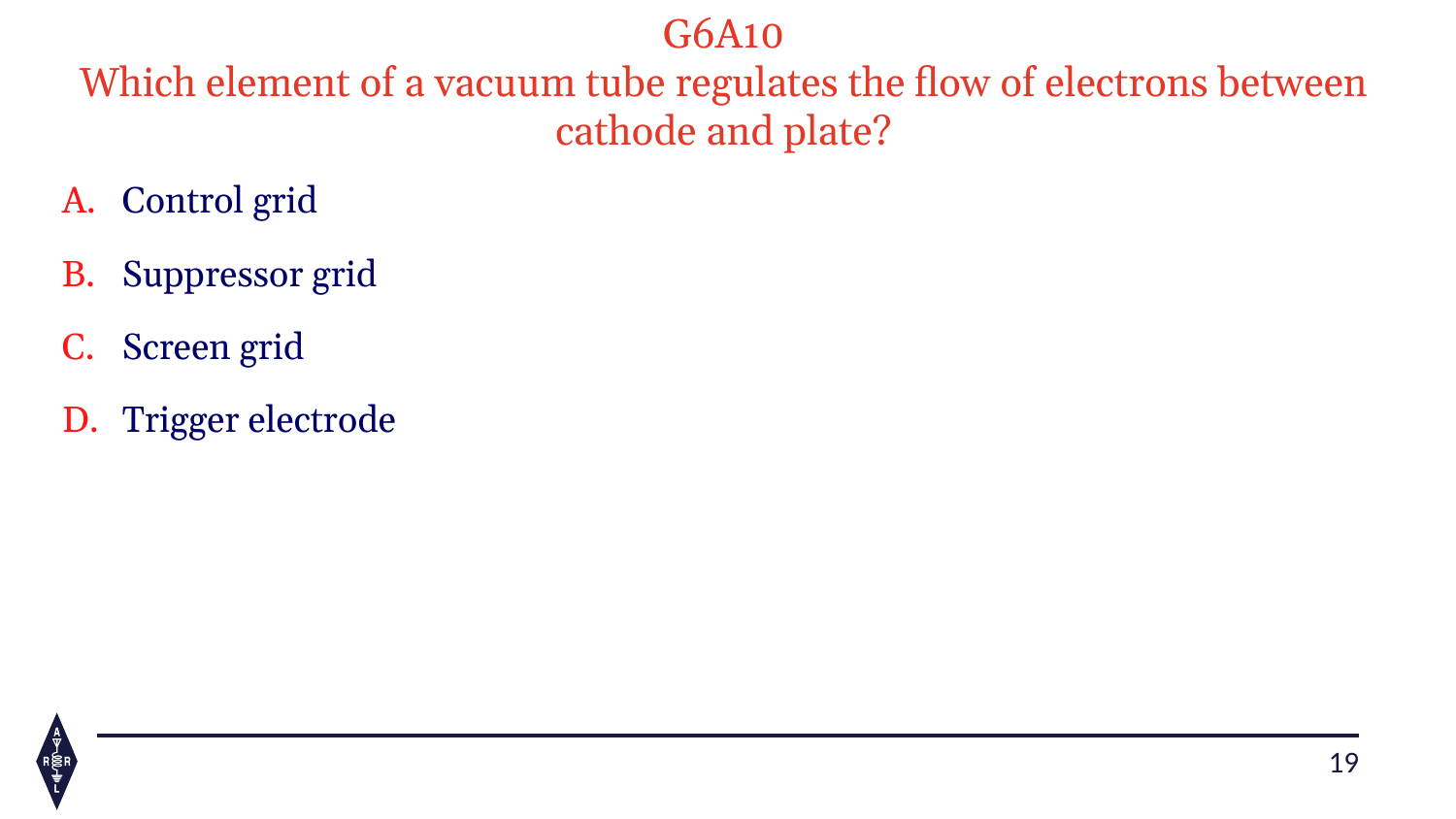

G6A10
Which element of a vacuum tube regulates the flow of electrons between cathode and plate?
Control grid
Suppressor grid
Screen grid
Trigger electrode

19